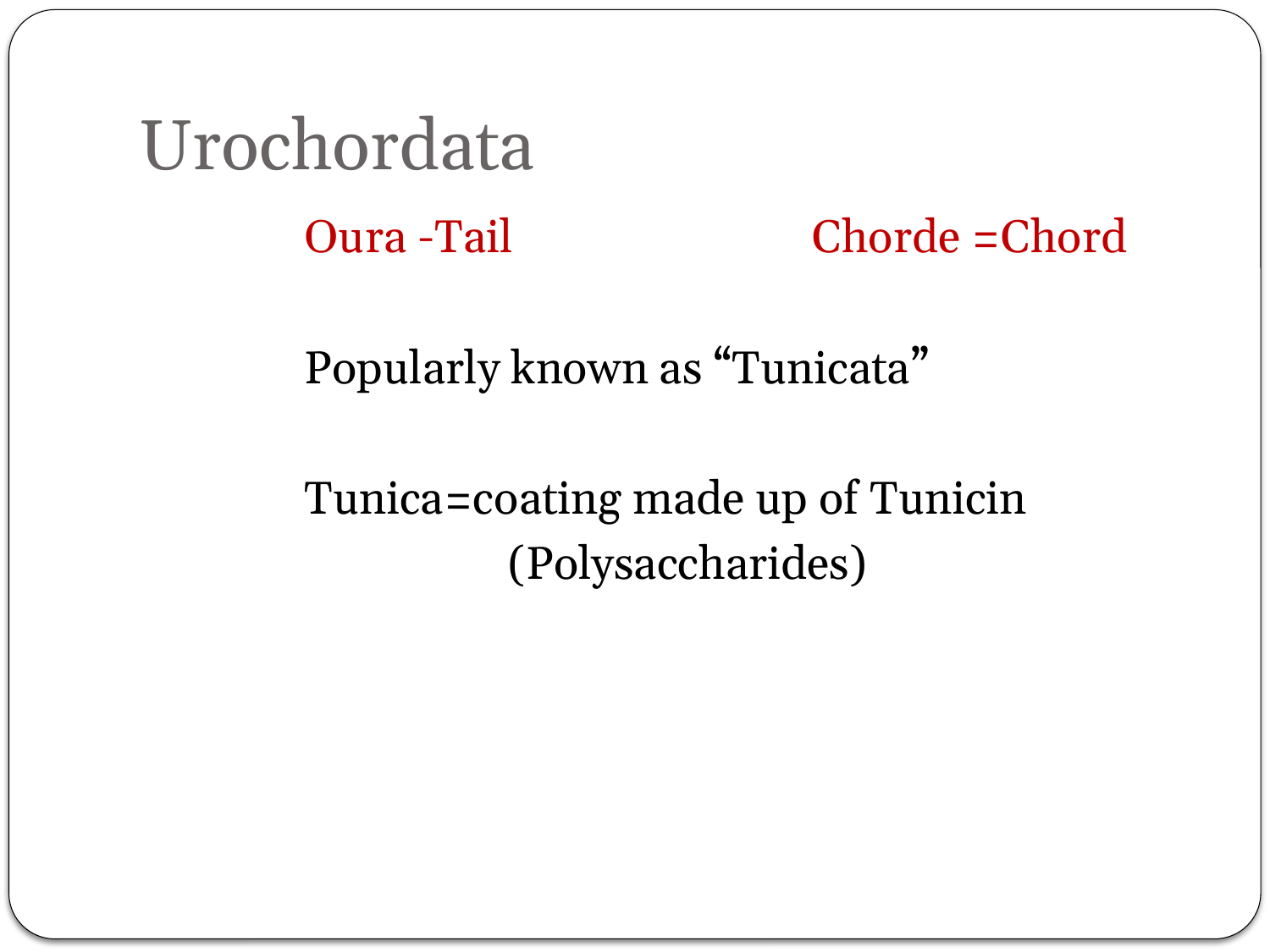

# Urochordata
		Oura -Tail			Chorde =Chord

		Popularly known as “Tunicata”

		Tunica=coating made up of Tunicin
			       (Polysaccharides)